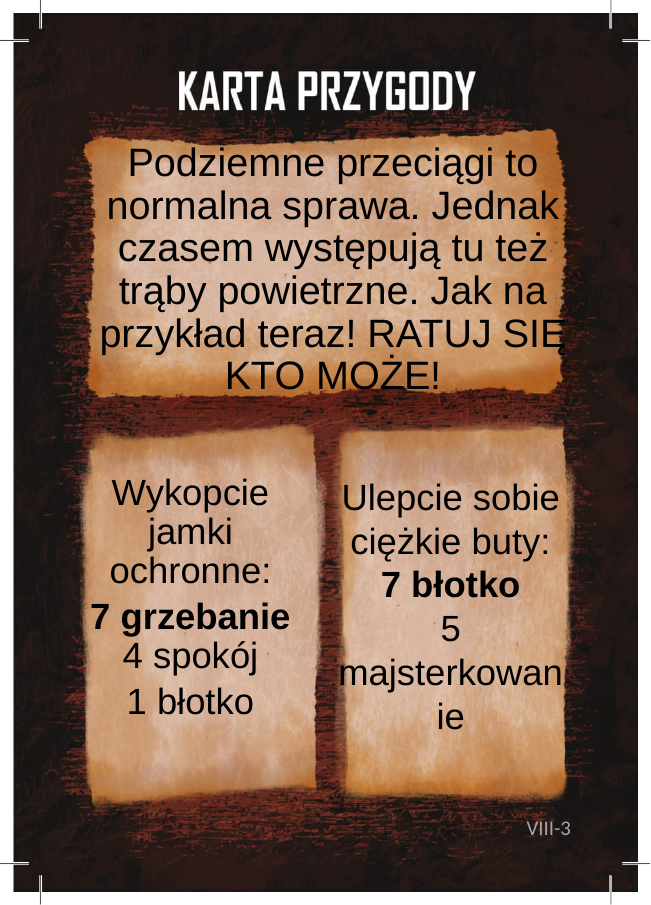

# Podziemne przeciągi to normalna sprawa. Jednak czasem występują tu też trąby powietrzne. Jak na przykład teraz! RATUJ SIĘ KTO MOŻE!
Wykopcie jamki ochronne:
7 grzebanie
4 spokój
1 błotko
Ulepcie sobie ciężkie buty:
7 błotko
5 majsterkowanie
VIII-3